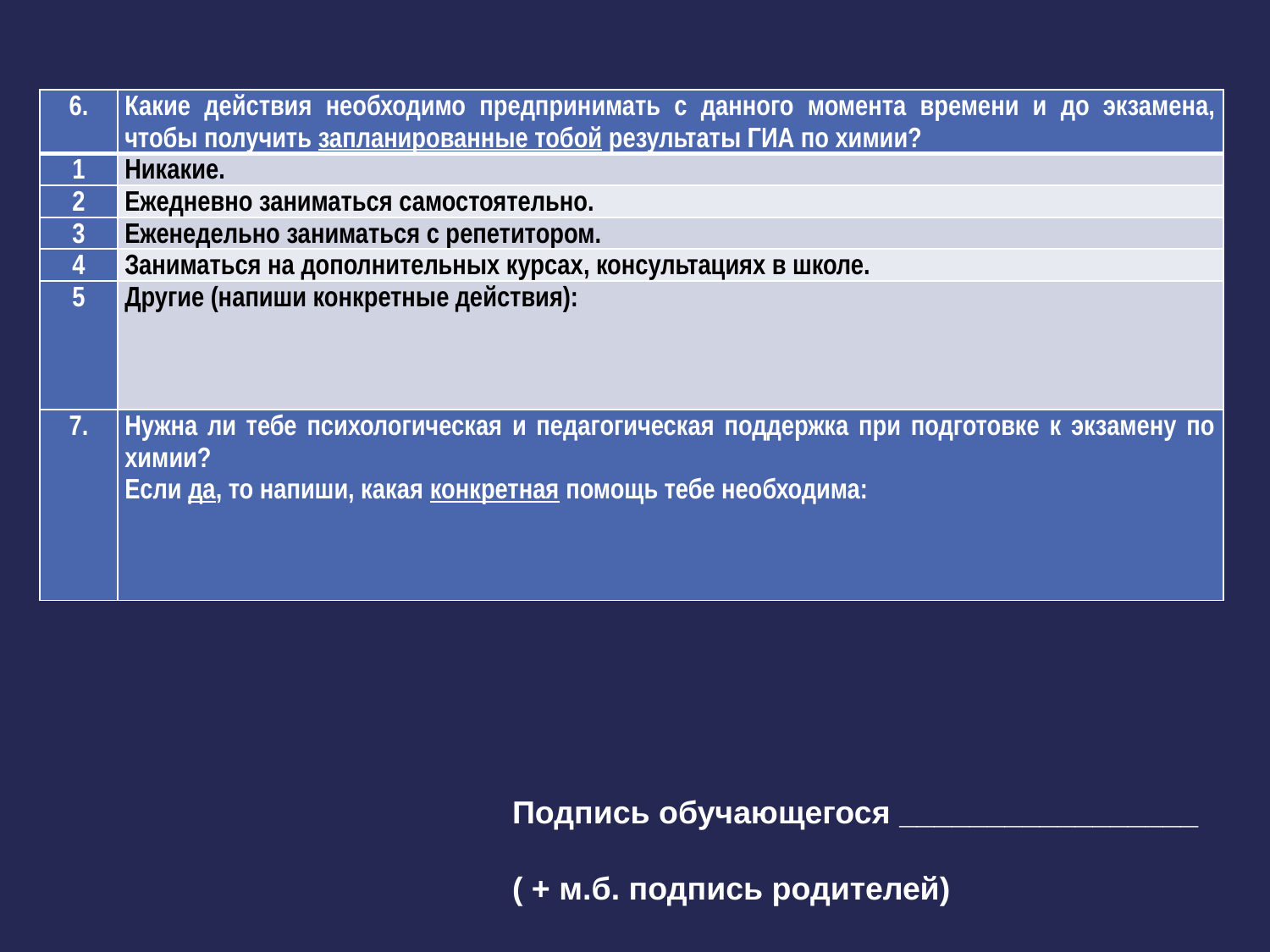

| 6. | Какие действия необходимо предпринимать с данного момента времени и до экзамена, чтобы получить запланированные тобой результаты ГИА по химии? |
| --- | --- |
| 1 | Никакие. |
| 2 | Ежедневно заниматься самостоятельно. |
| 3 | Еженедельно заниматься с репетитором. |
| 4 | Заниматься на дополнительных курсах, консультациях в школе. |
| 5 | Другие (напиши конкретные действия): |
| 7. | Нужна ли тебе психологическая и педагогическая поддержка при подготовке к экзамену по химии? Если да, то напиши, какая конкретная помощь тебе необходима: |
Подпись обучающегося _________________

( + м.б. подпись родителей)